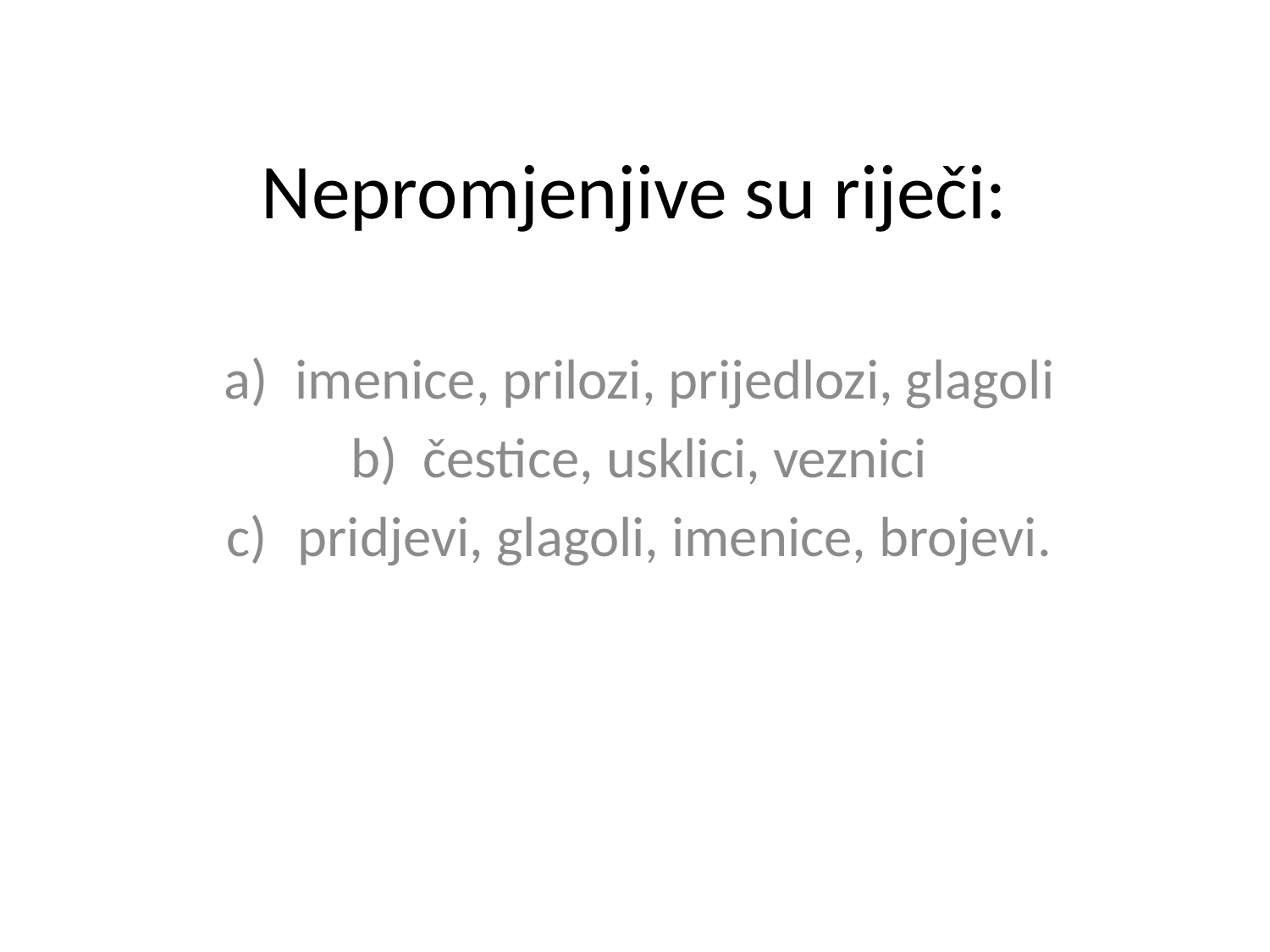

# Nepromjenjive su riječi:
imenice, prilozi, prijedlozi, glagoli
čestice, usklici, veznici
pridjevi, glagoli, imenice, brojevi.